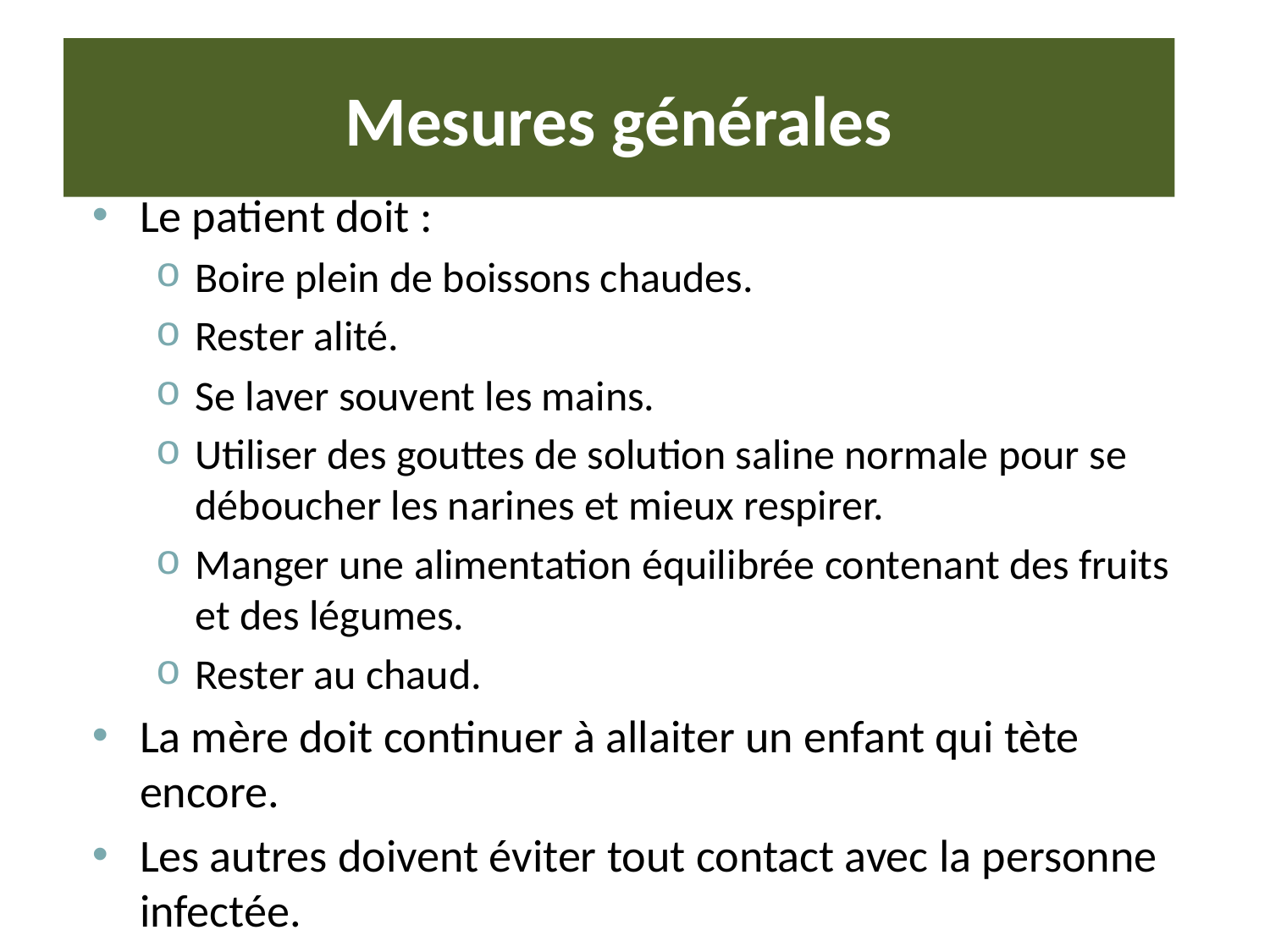

# Mesures générales
Le patient doit :
Boire plein de boissons chaudes.
Rester alité.
Se laver souvent les mains.
Utiliser des gouttes de solution saline normale pour se déboucher les narines et mieux respirer.
Manger une alimentation équilibrée contenant des fruits et des légumes.
Rester au chaud.
La mère doit continuer à allaiter un enfant qui tète encore.
Les autres doivent éviter tout contact avec la personne infectée.